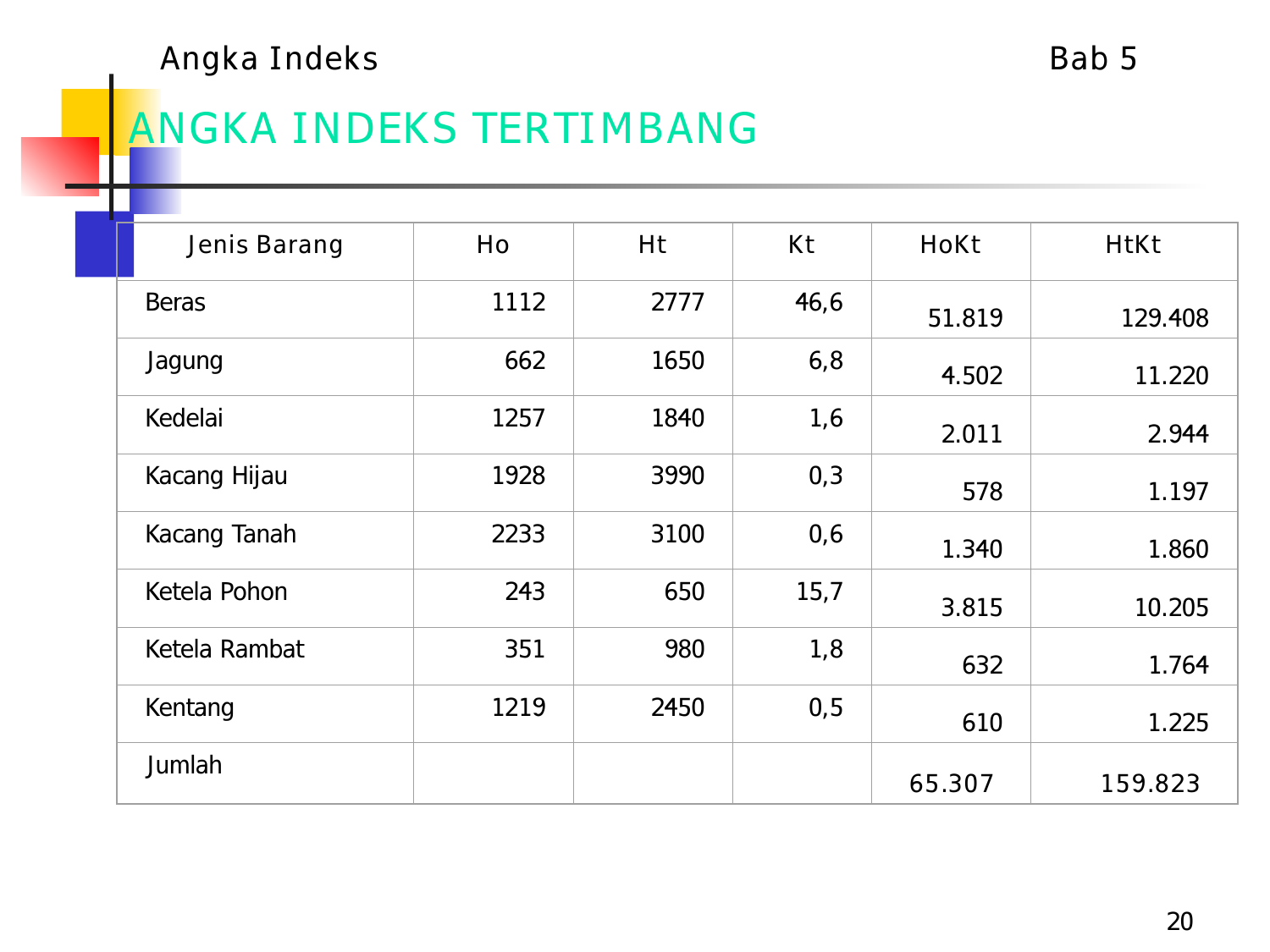

Angka Indeks						Bab 5
ANGKA INDEKS TERTIMBANG

Jenis Barang

Ho

Ht

Kt

HoKt

HtKt

Beras

1112

2777

46,6

51.819

129.408

Jagung

662

1650

6,8

4.502

11.220

Kedelai

1257

1840

1,6

2.011

2.944

Kacang Hijau

1928

3990

0,3

578

1.197

Kacang Tanah

2233

3100

0,6

1.340

1.860

Ketela Pohon

243

650

15,7

3.815

10.205

Ketela Rambat

351

980

1,8

632

1.764

Kentang

1219

2450

0,5

610

1.225

Jumlah

65.307

159.823

20